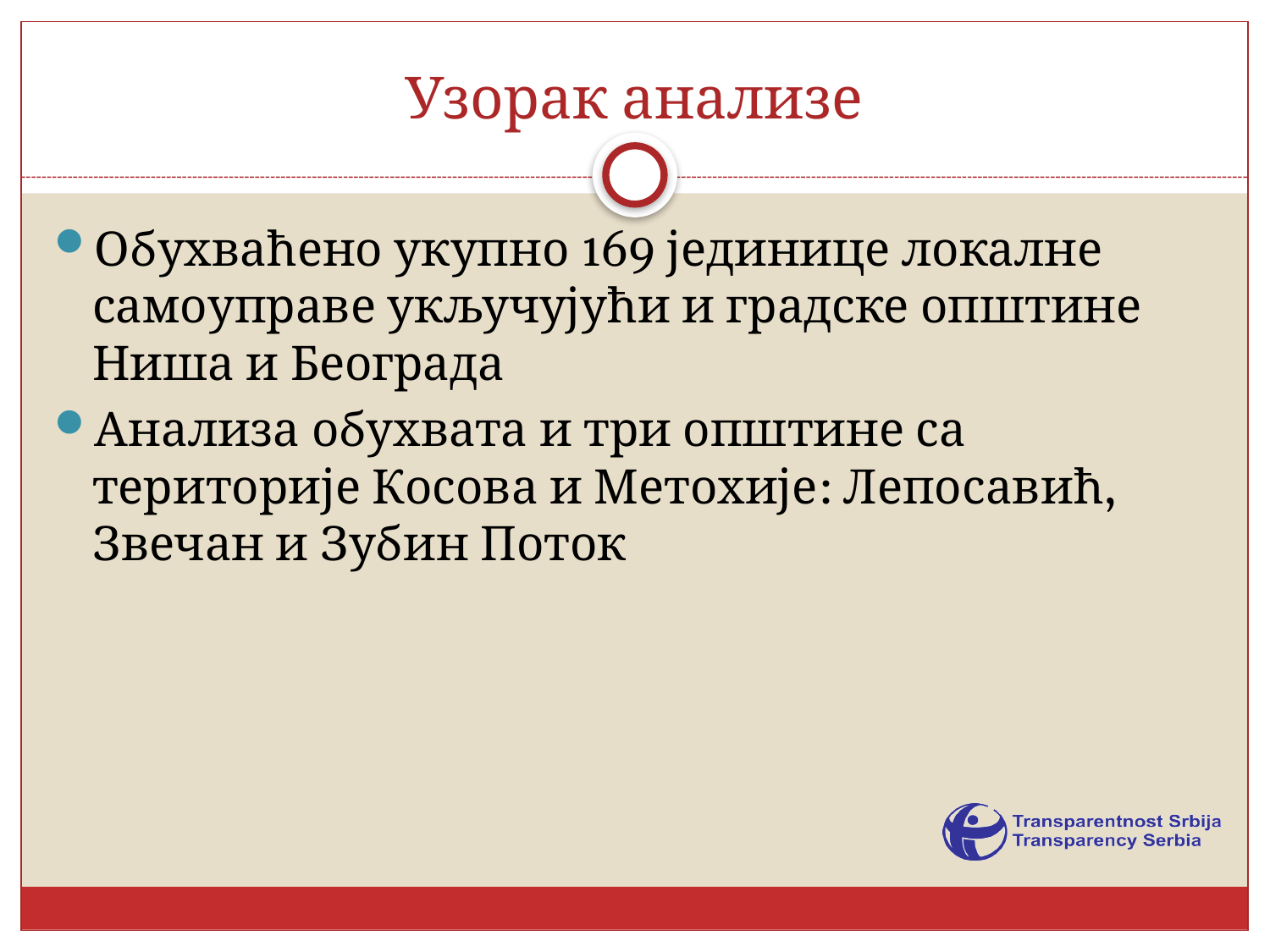

# Узорак анализе
Обухваћено укупно 169 јединице локалне самоуправе укључујући и градске општине Ниша и Београда
Анализа обухвата и три општине са територије Косова и Метохије: Лепосавић, Звечан и Зубин Поток